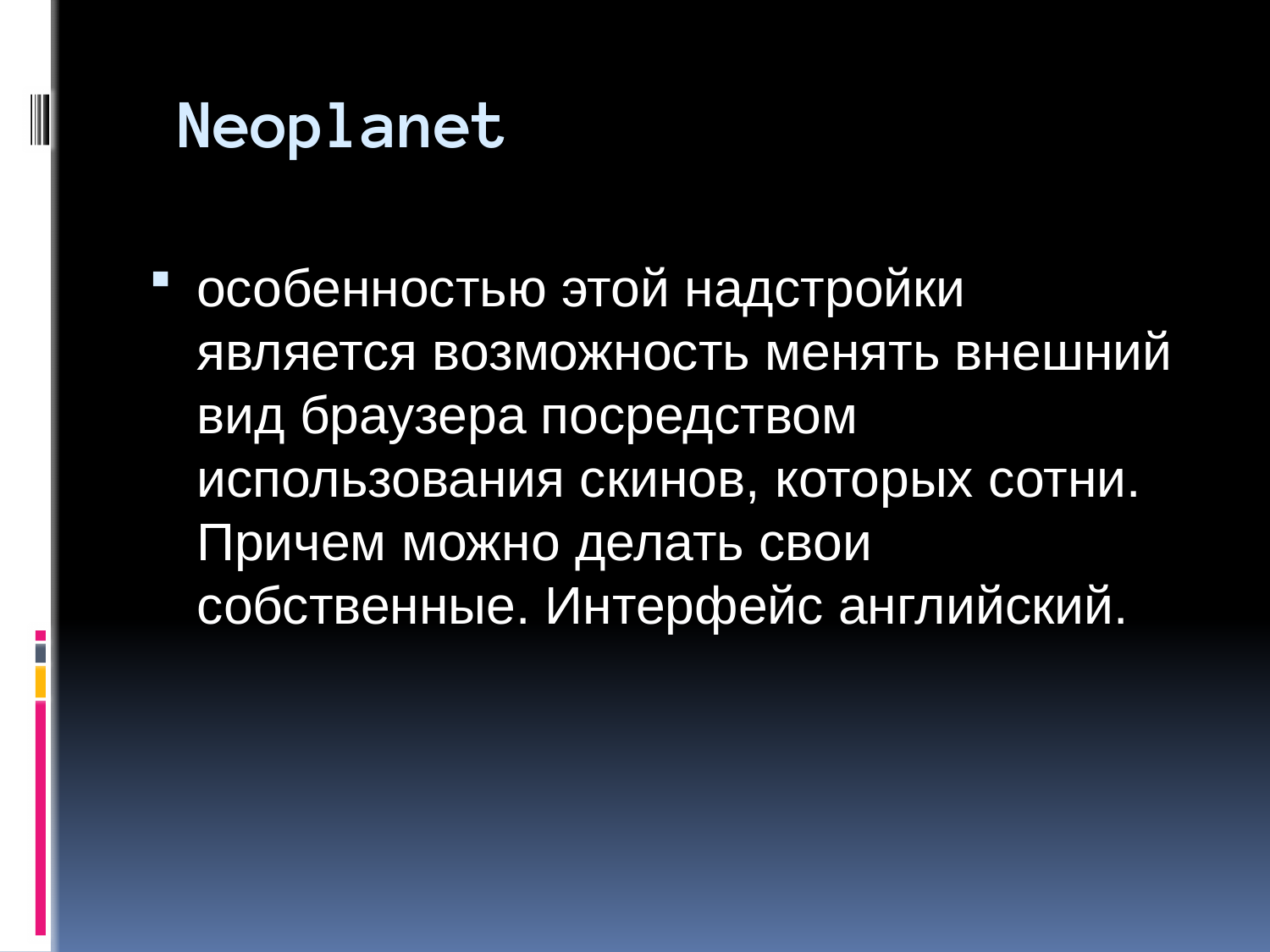

# Neoplanet
особенностью этой надстройки является возможность менять внешний вид браузера посредством использования скинов, которых сотни. Причем можно делать свои собственные. Интерфейс английский.